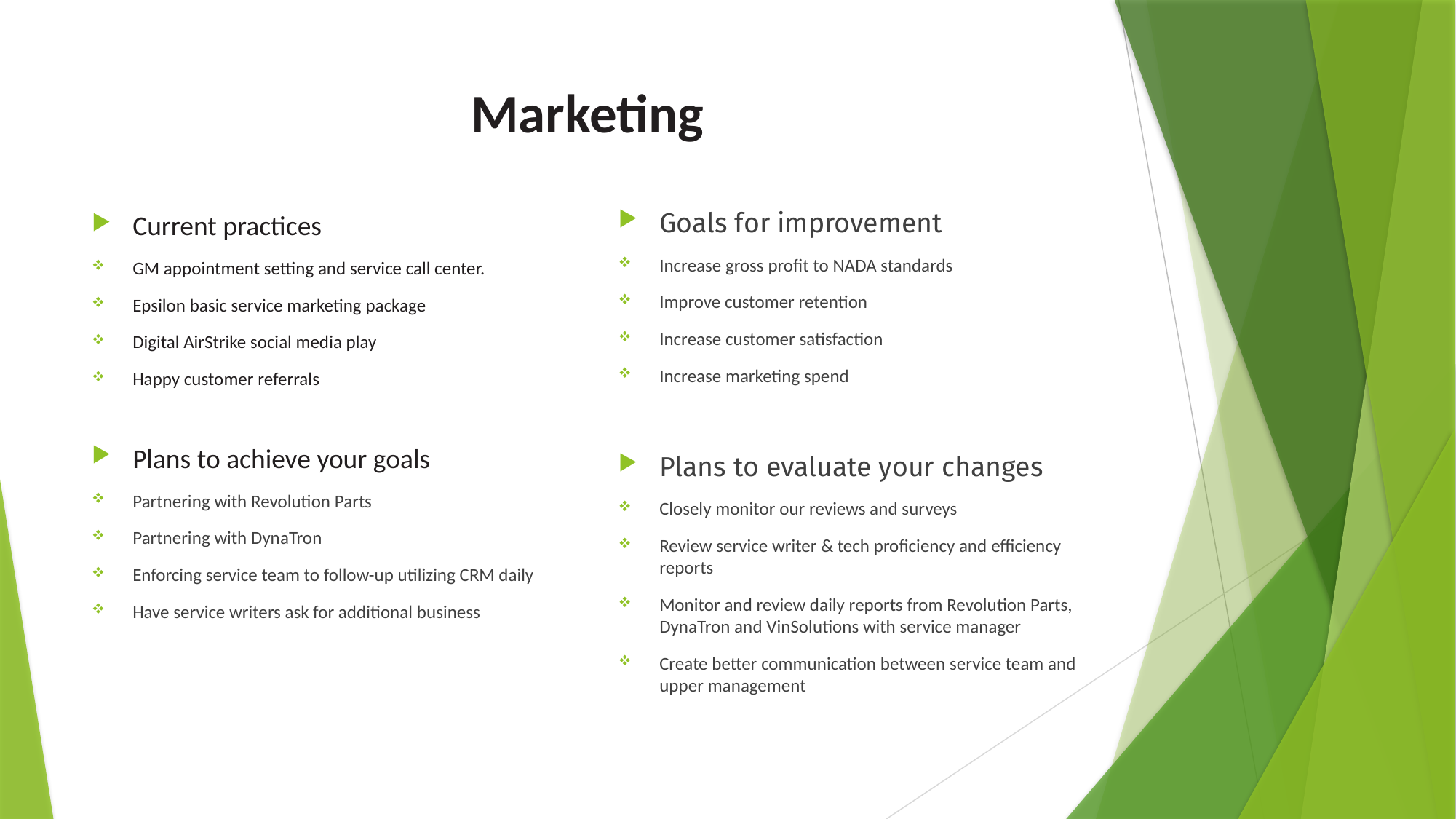

# Marketing

Current practices
GM appointment setting and service call center.
Epsilon basic service marketing package
Digital AirStrike social media play
Happy customer referrals

Plans to achieve your goals
Partnering with Revolution Parts
Partnering with DynaTron
Enforcing service team to follow-up utilizing CRM daily
Have service writers ask for additional business
Goals for improvement
Increase gross profit to NADA standards
Improve customer retention
Increase customer satisfaction
Increase marketing spend

Plans to evaluate your changes
Closely monitor our reviews and surveys
Review service writer & tech proficiency and efficiency reports
Monitor and review daily reports from Revolution Parts, DynaTron and VinSolutions with service manager
Create better communication between service team and upper management